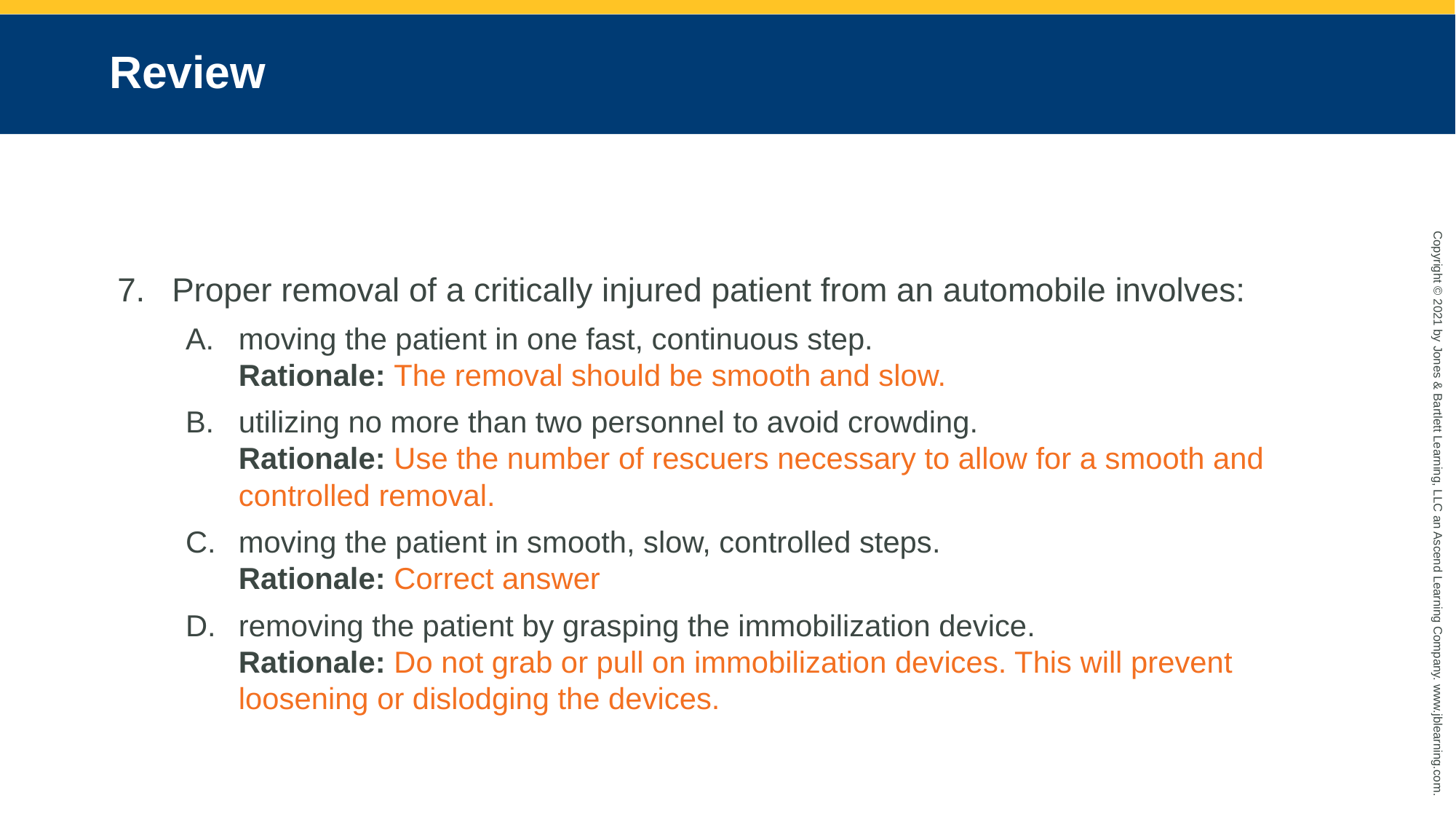

# Review
Proper removal of a critically injured patient from an automobile involves:
moving the patient in one fast, continuous step.
Rationale: The removal should be smooth and slow.
utilizing no more than two personnel to avoid crowding.
Rationale: Use the number of rescuers necessary to allow for a smooth and controlled removal.
moving the patient in smooth, slow, controlled steps.
Rationale: Correct answer
removing the patient by grasping the immobilization device.
Rationale: Do not grab or pull on immobilization devices. This will prevent loosening or dislodging the devices.